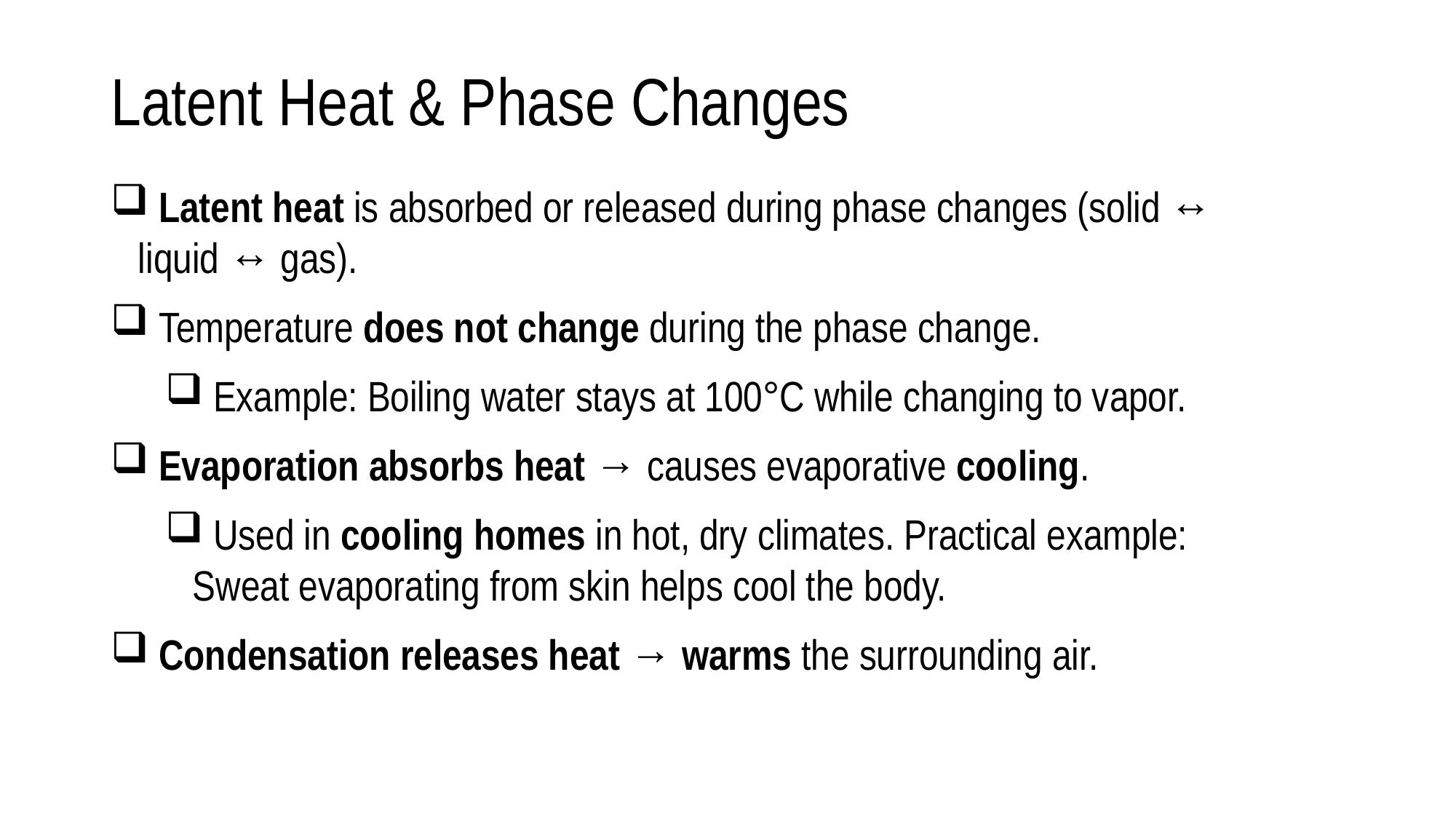

# Latent Heat & Phase Changes
 Latent heat is absorbed or released during phase changes (solid ↔ liquid ↔ gas).
 Temperature does not change during the phase change.
 Example: Boiling water stays at 100°C while changing to vapor.
 Evaporation absorbs heat → causes evaporative cooling.
 Used in cooling homes in hot, dry climates. Practical example: Sweat evaporating from skin helps cool the body.
 Condensation releases heat → warms the surrounding air.